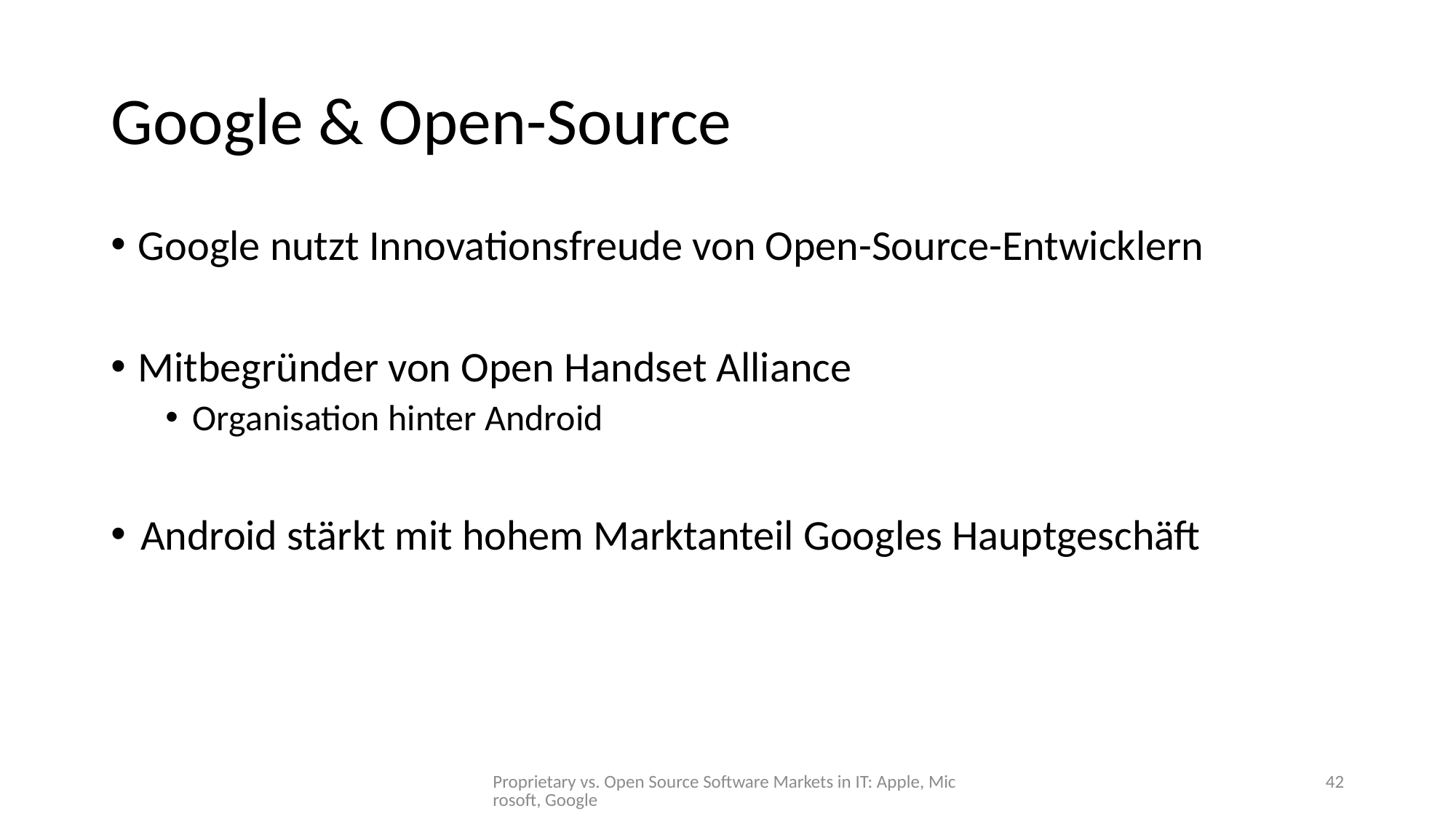

# Google & Open-Source
Google nutzt Innovationsfreude von Open-Source-Entwicklern

Mitbegründer von Open Handset Alliance
Organisation hinter Android

Android stärkt mit hohem Marktanteil Googles Hauptgeschäft

Proprietary vs. Open Source Software Markets in IT: Apple, Microsoft, Google
42